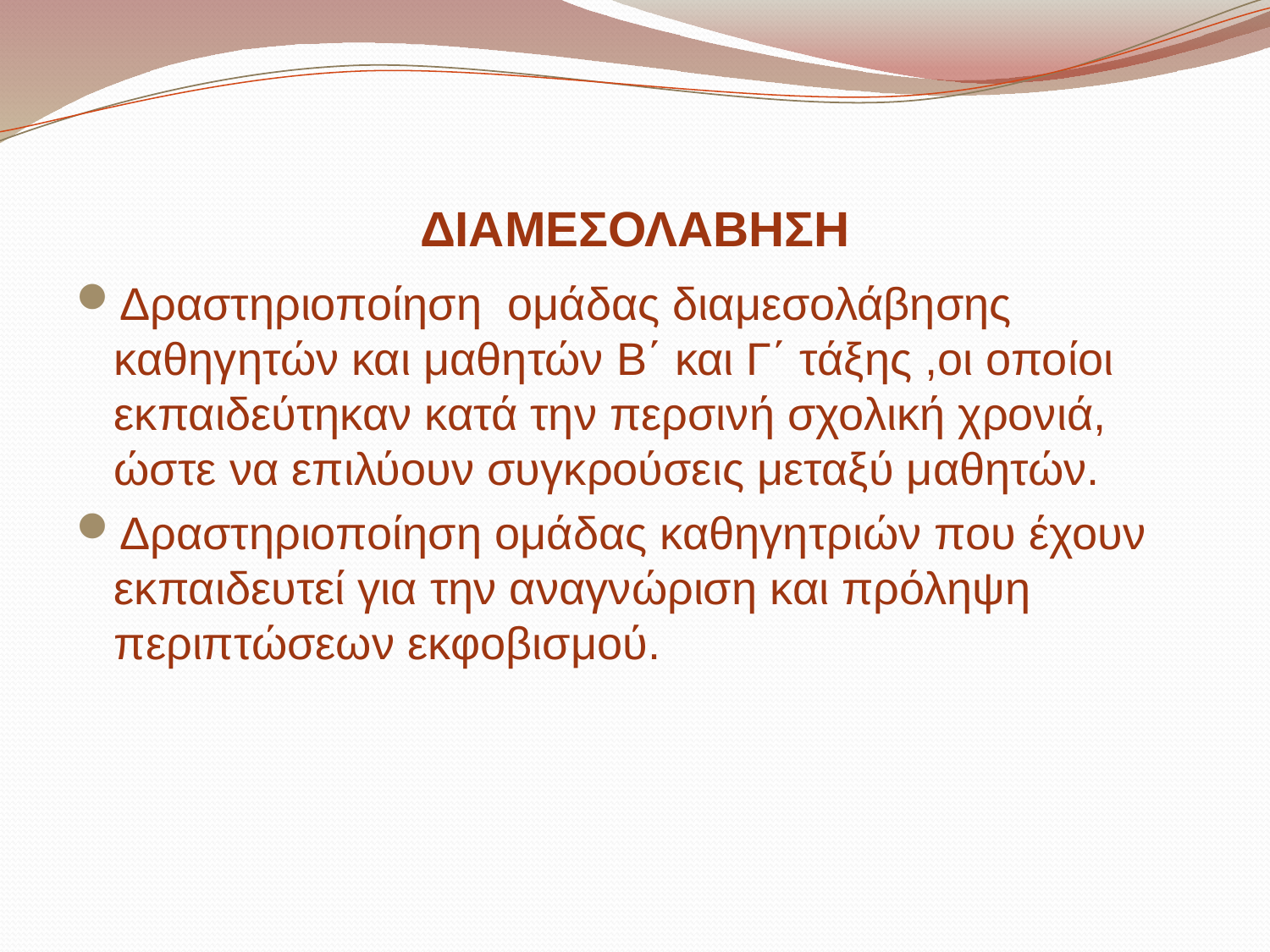

# ΔΙΑΜΕΣΟΛΑΒΗΣΗ
Δραστηριοποίηση  ομάδας διαμεσολάβησης καθηγητών και μαθητών Β΄ και Γ΄ τάξης ,οι οποίοι εκπαιδεύτηκαν κατά την περσινή σχολική χρονιά, ώστε να επιλύουν συγκρούσεις μεταξύ μαθητών.
Δραστηριοποίηση ομάδας καθηγητριών που έχουν εκπαιδευτεί για την αναγνώριση και πρόληψη περιπτώσεων εκφοβισμού.